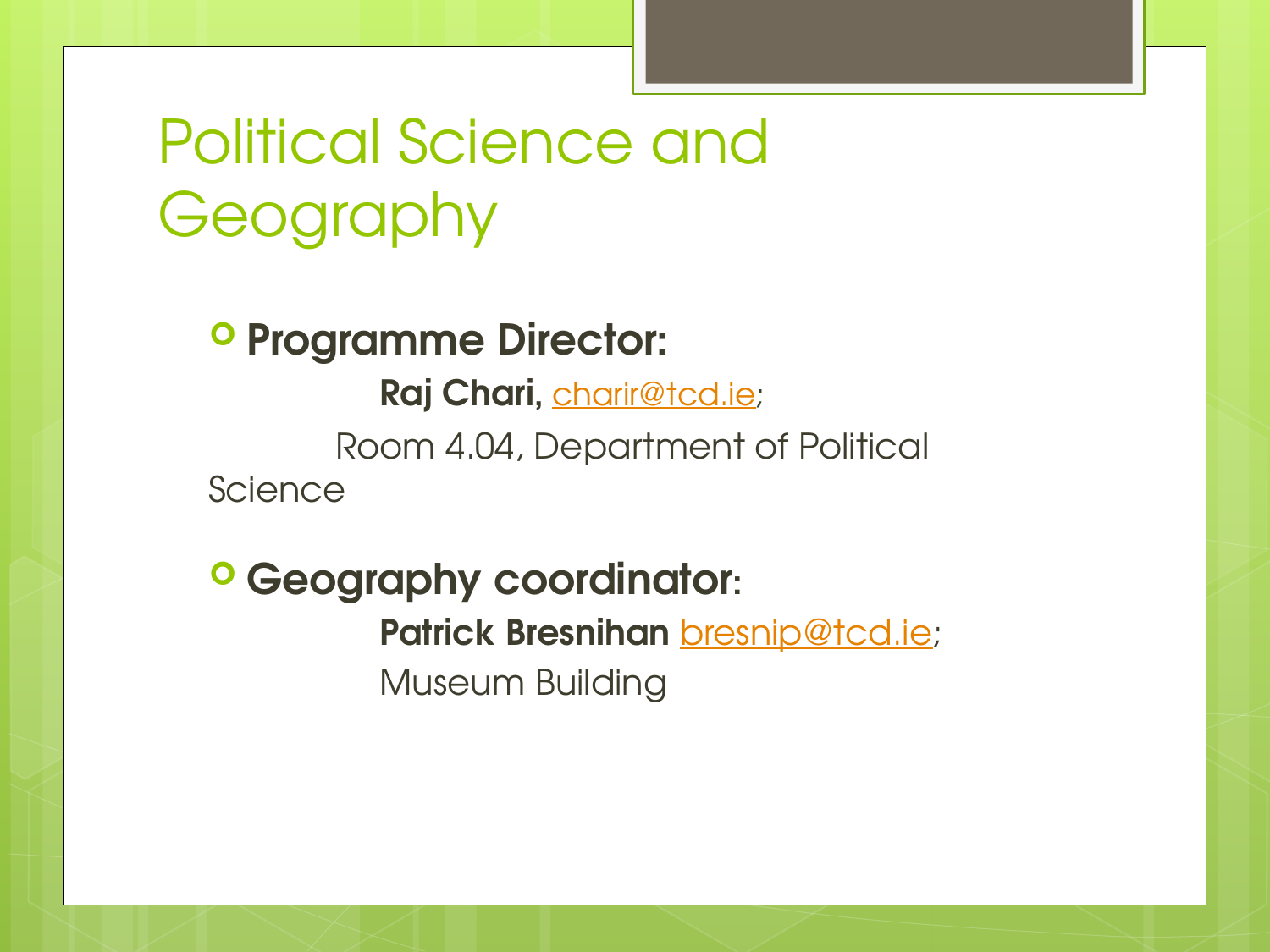

# Political Science and Geography
Programme Director:
	Raj Chari, charir@tcd.ie;
    	Room 4.04, Department of Political Science

Geography coordinator:
	Patrick Bresnihan bresnip@tcd.ie;
	Museum Building